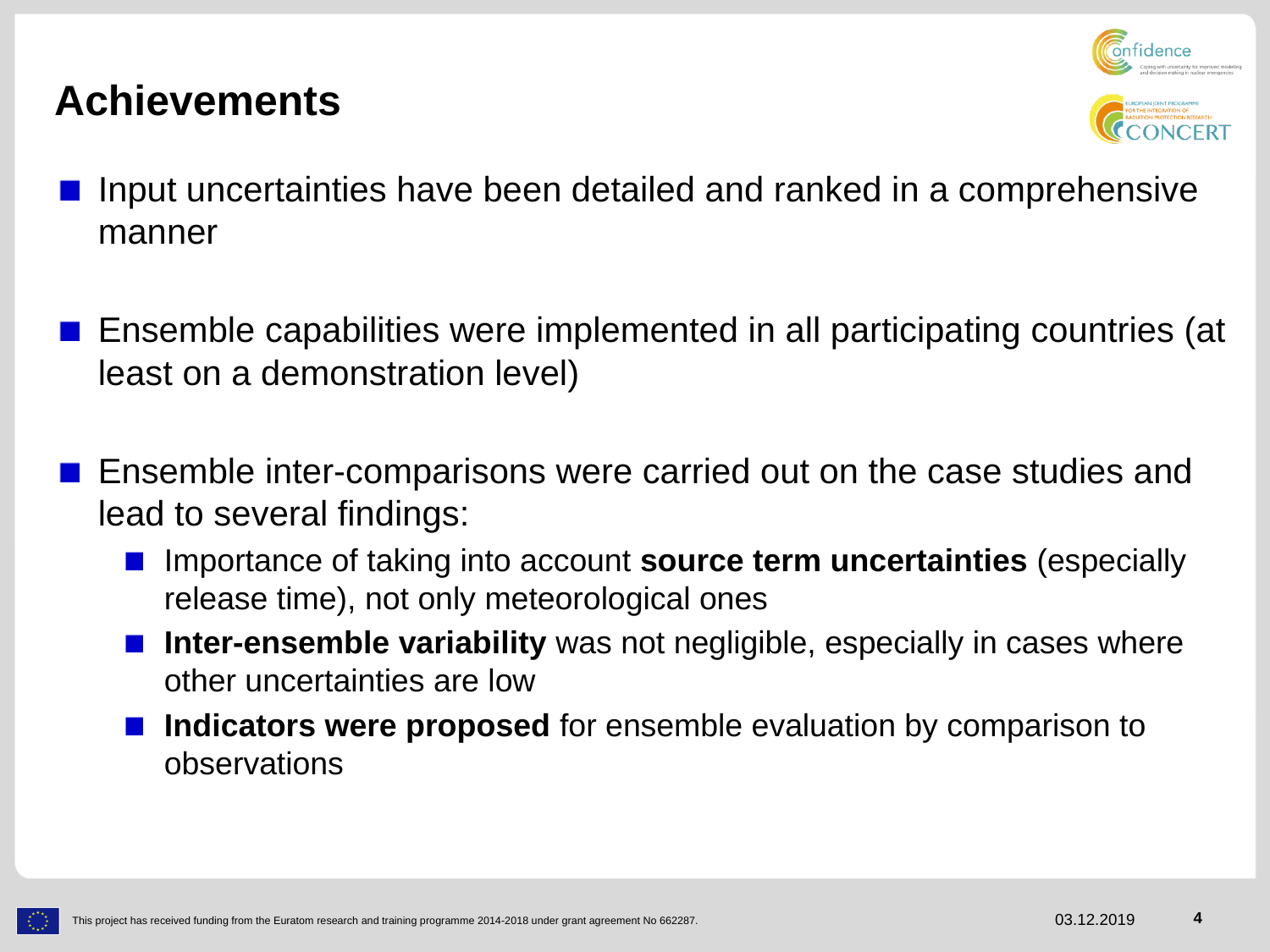

# Achievements
Input uncertainties have been detailed and ranked in a comprehensive manner

Ensemble capabilities were implemented in all participating countries (at least on a demonstration level)

Ensemble inter-comparisons were carried out on the case studies and lead to several findings:
Importance of taking into account source term uncertainties (especially release time), not only meteorological ones
Inter-ensemble variability was not negligible, especially in cases where other uncertainties are low
Indicators were proposed for ensemble evaluation by comparison to observations